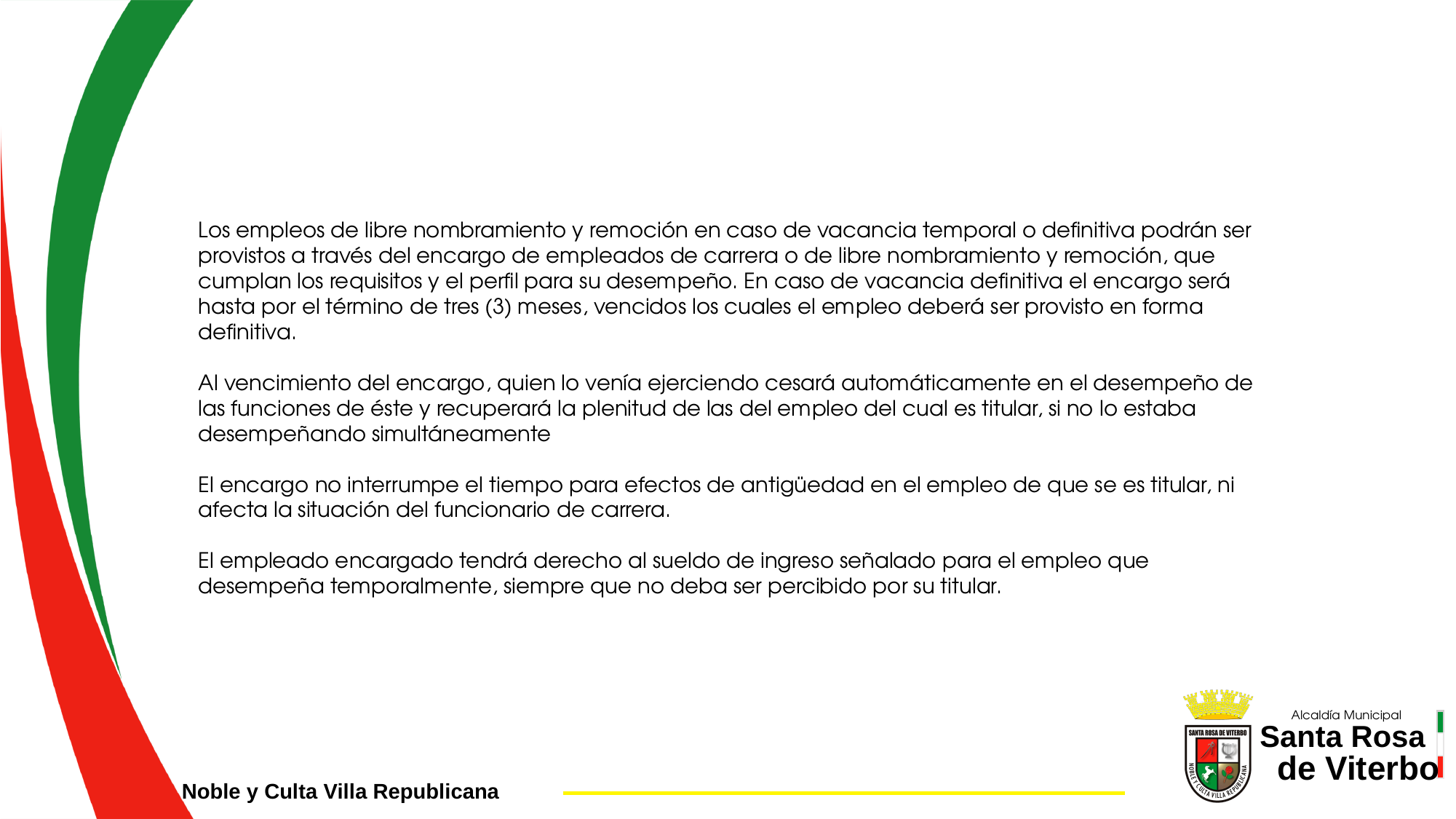

Los empleos de libre nombramiento y remoción en caso de vacancia temporal o definitiva podrán ser provistos a través del encargo de empleados de carrera o de libre nombramiento y remoción, que cumplan los requisitos y el perfil para su desempeño. En caso de vacancia definitiva el encargo será hasta por el término de tres (3) meses, vencidos los cuales el empleo deberá ser provisto en forma definitiva.

Al vencimiento del encargo, quien lo venía ejerciendo cesará automáticamente en el desempeño de las funciones de éste y recuperará la plenitud de las del empleo del cual es titular, si no lo estaba desempeñando simultáneamente

El encargo no interrumpe el tiempo para efectos de antigüedad en el empleo de que se es titular, ni afecta la situación del funcionario de carrera.

El empleado encargado tendrá derecho al sueldo de ingreso señalado para el empleo que desempeña temporalmente, siempre que no deba ser percibido por su titular.